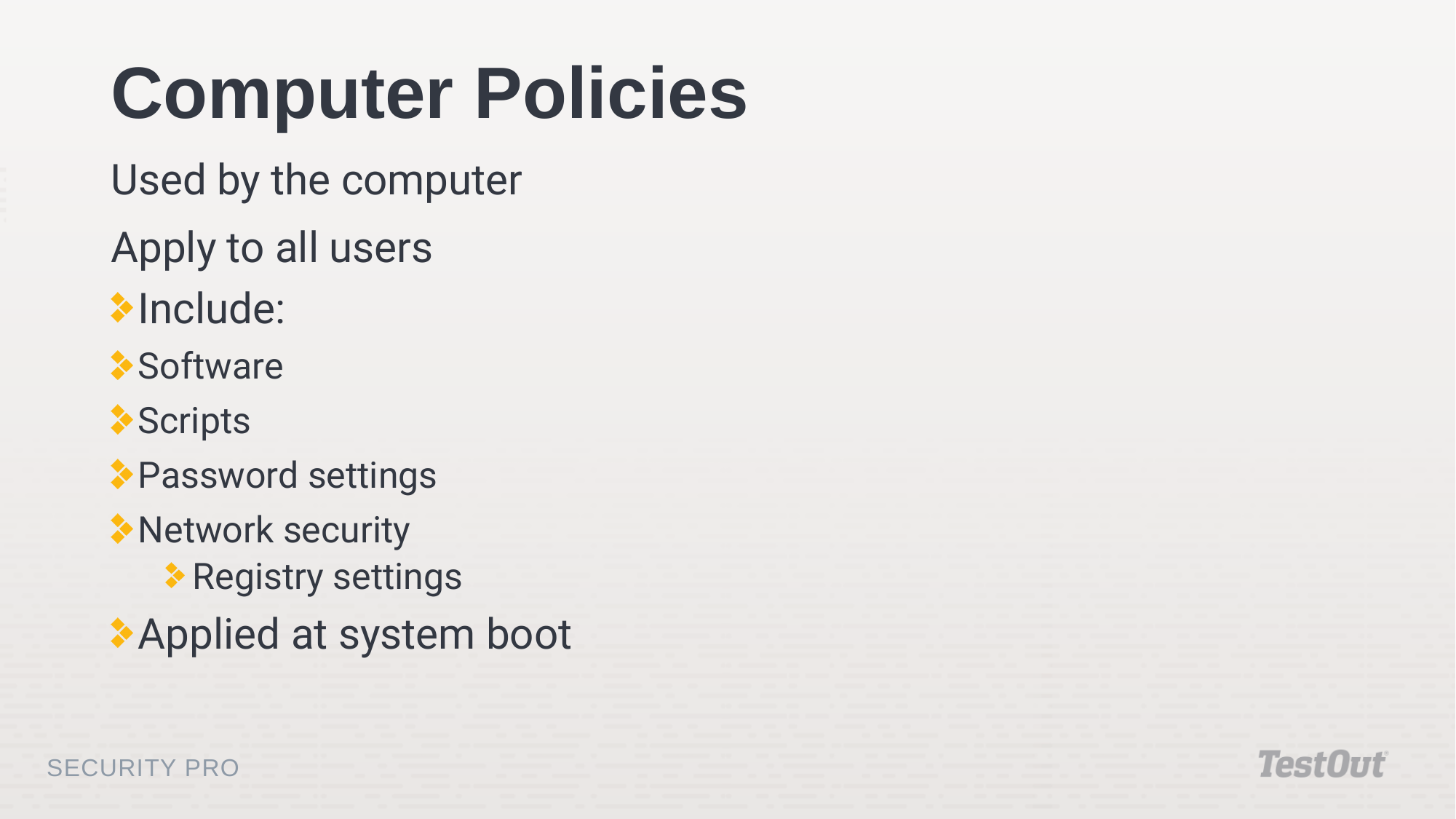

# Computer Policies
Used by the computer
Apply to all users
Include:
Software
Scripts
Password settings
Network security
Registry settings
Applied at system boot
Security Pro